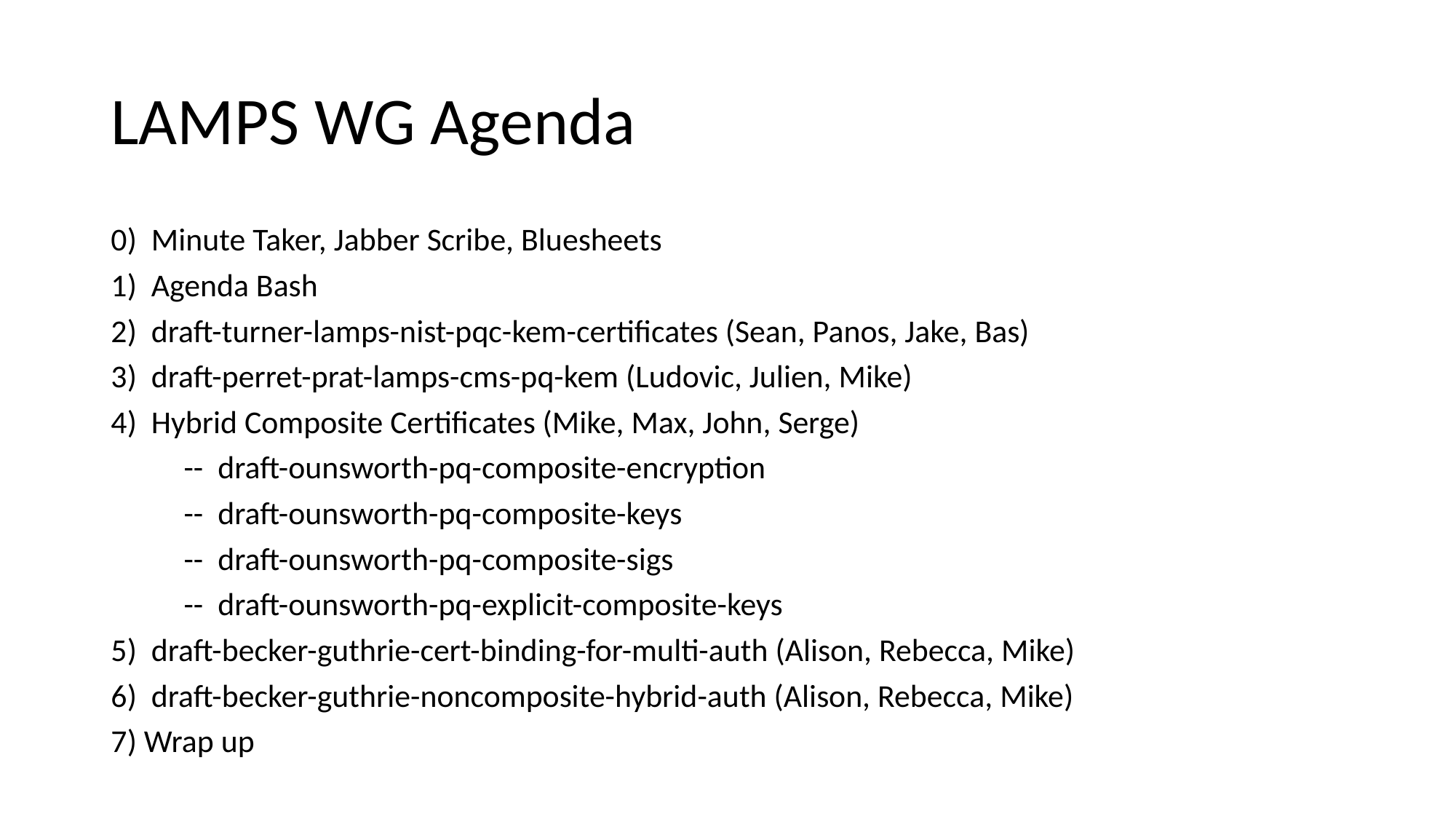

# LAMPS WG Agenda
0)  Minute Taker, Jabber Scribe, Bluesheets
1)  Agenda Bash
2)  draft-turner-lamps-nist-pqc-kem-certificates (Sean, Panos, Jake, Bas)
3)  draft-perret-prat-lamps-cms-pq-kem (Ludovic, Julien, Mike)
4)  Hybrid Composite Certificates (Mike, Max, John, Serge)
          --  draft-ounsworth-pq-composite-encryption
          --  draft-ounsworth-pq-composite-keys
          --  draft-ounsworth-pq-composite-sigs
          --  draft-ounsworth-pq-explicit-composite-keys
5)  draft-becker-guthrie-cert-binding-for-multi-auth (Alison, Rebecca, Mike)
6)  draft-becker-guthrie-noncomposite-hybrid-auth (Alison, Rebecca, Mike)
7) Wrap up